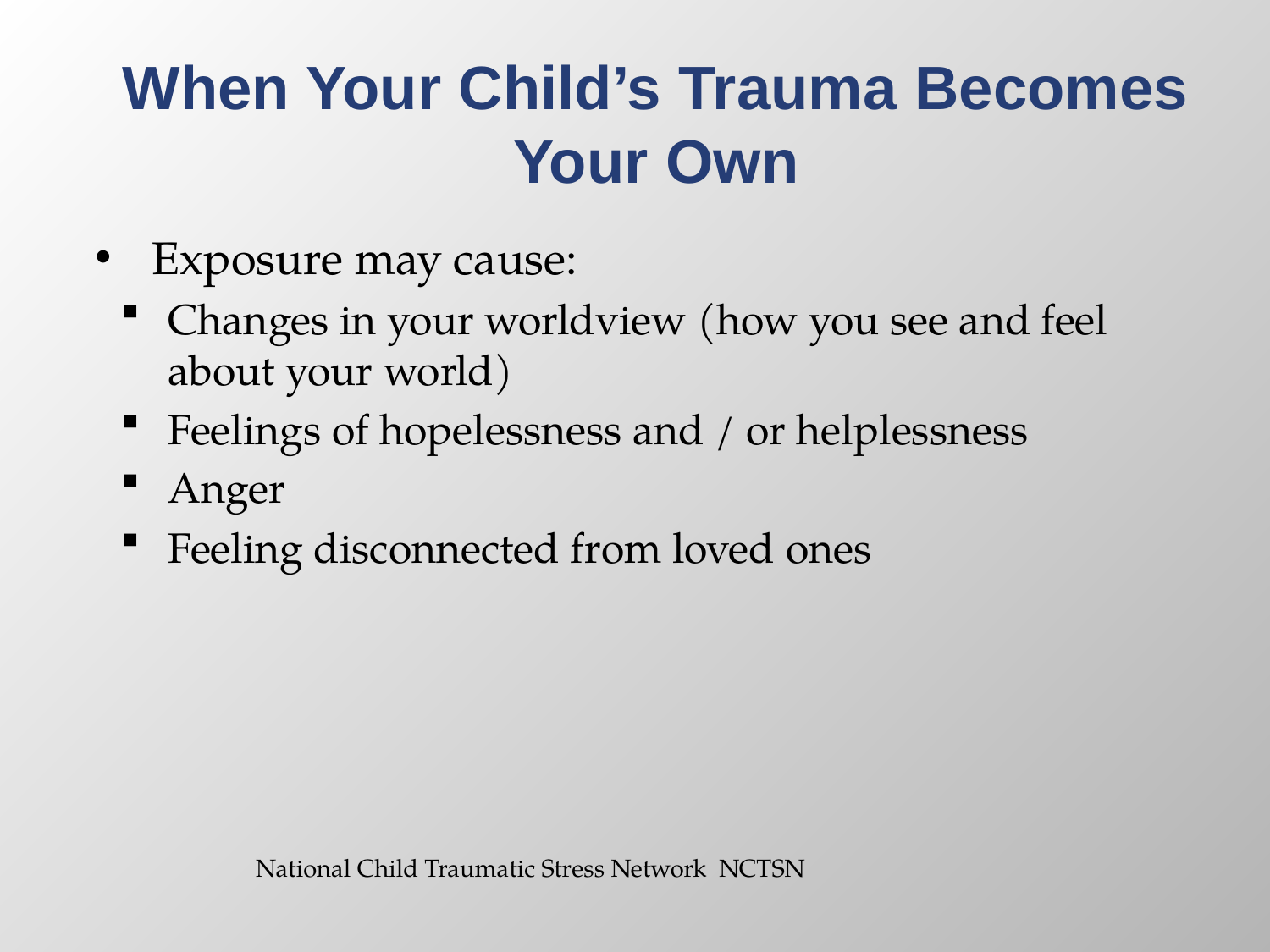

# When Your Child’s Trauma Becomes Your Own
Exposure may cause:
Changes in your worldview (how you see and feel about your world)
Feelings of hopelessness and / or helplessness
Anger
Feeling disconnected from loved ones
National Child Traumatic Stress Network  NCTSN